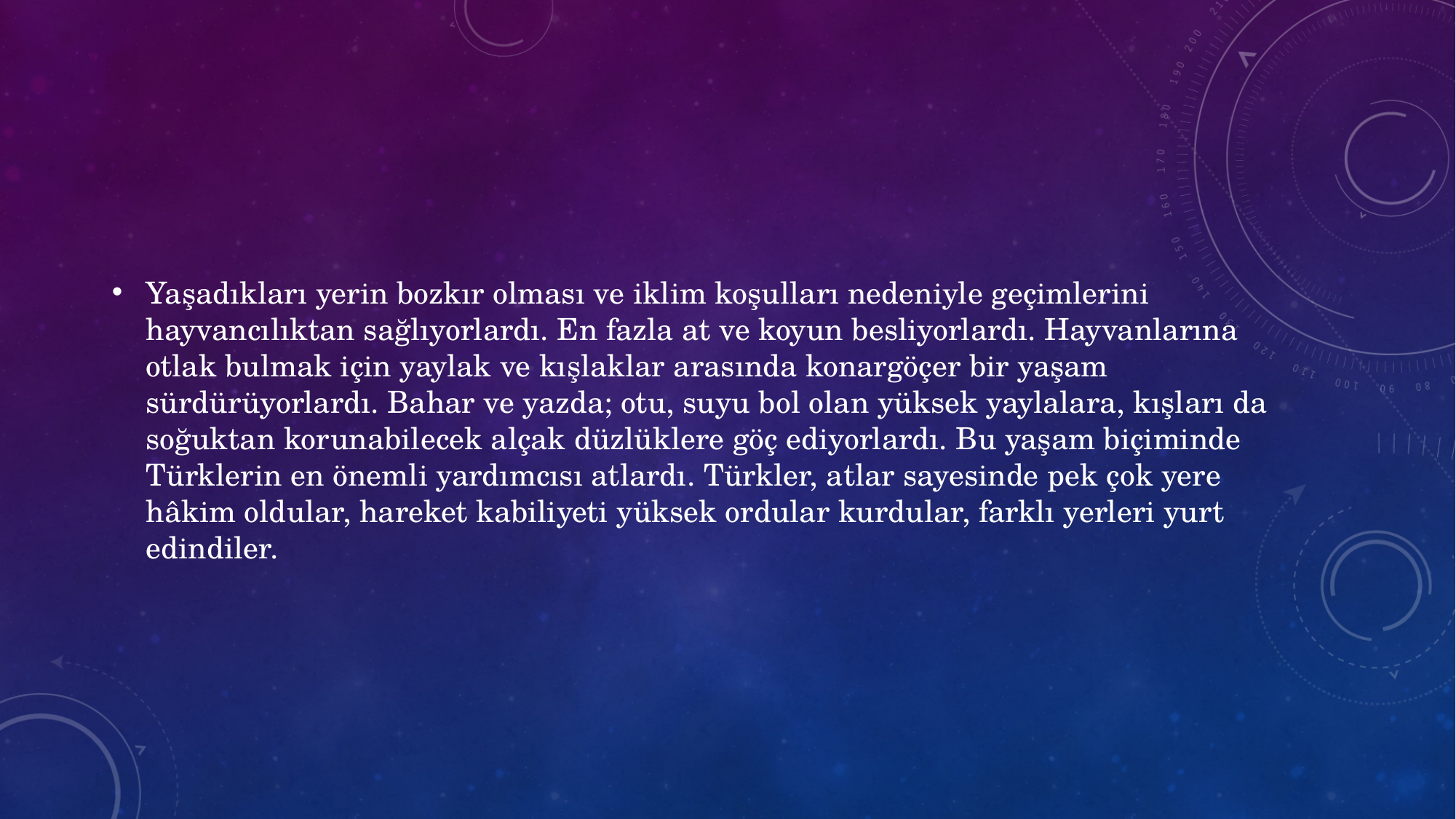

Yaşadıkları yerin bozkır olması ve iklim koşulları nedeniyle geçimlerini hayvancılıktan sağlıyorlardı. En fazla at ve koyun besliyorlardı. Hayvanlarına otlak bulmak için yaylak ve kışlaklar arasında konargöçer bir yaşam sürdürüyorlardı. Bahar ve yazda; otu, suyu bol olan yüksek yaylalara, kışları da soğuktan korunabilecek alçak düzlüklere göç ediyorlardı. Bu yaşam biçiminde Türklerin en önemli yardımcısı atlardı. Türkler, atlar sayesinde pek çok yere hâkim oldular, hareket kabiliyeti yüksek ordular kurdular, farklı yerleri yurt edindiler.